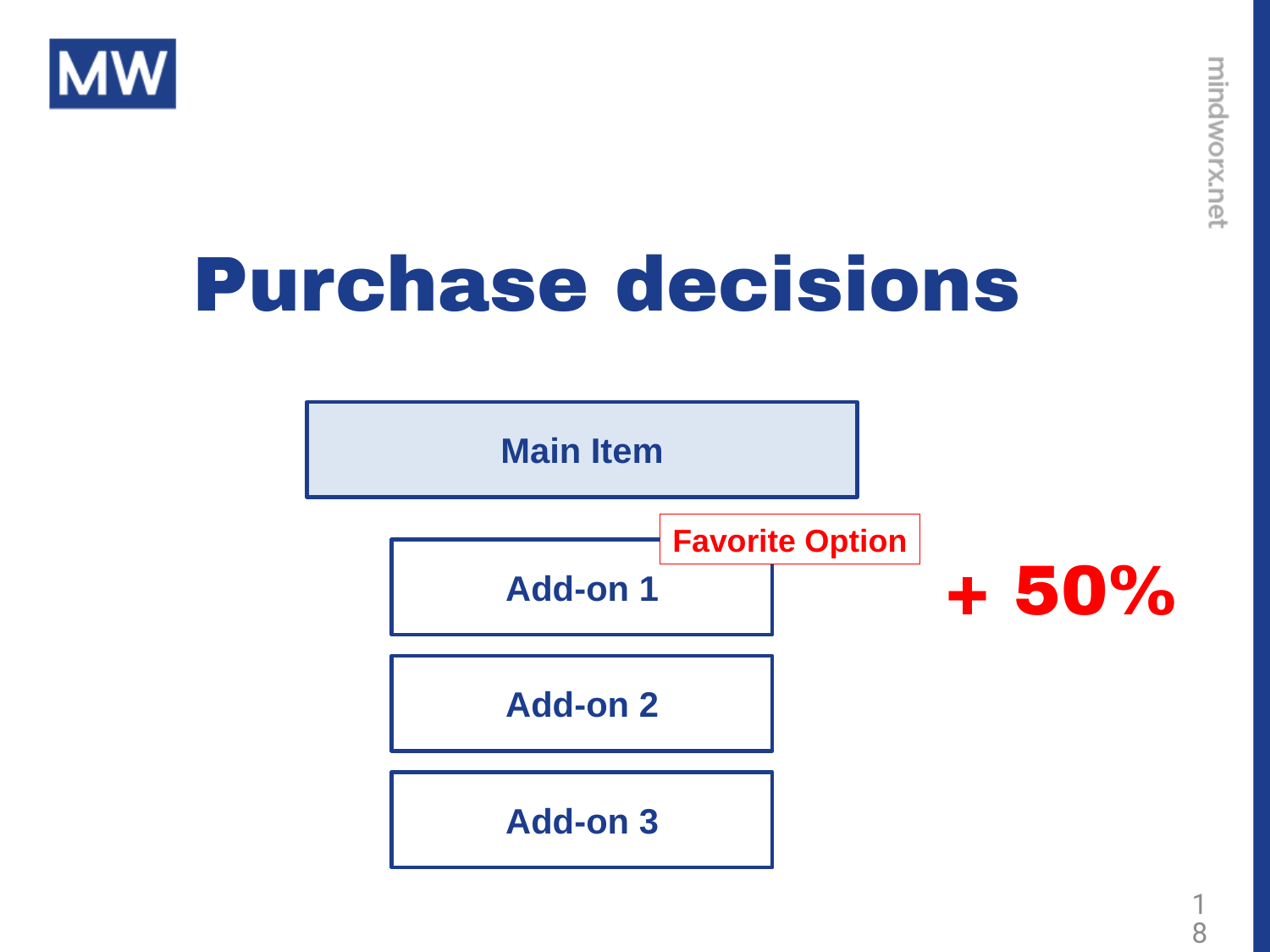

# Purchase decisions
Main Item
+ 50%
Favorite Option
Add-on 1
Add-on 2
Add-on 3
18